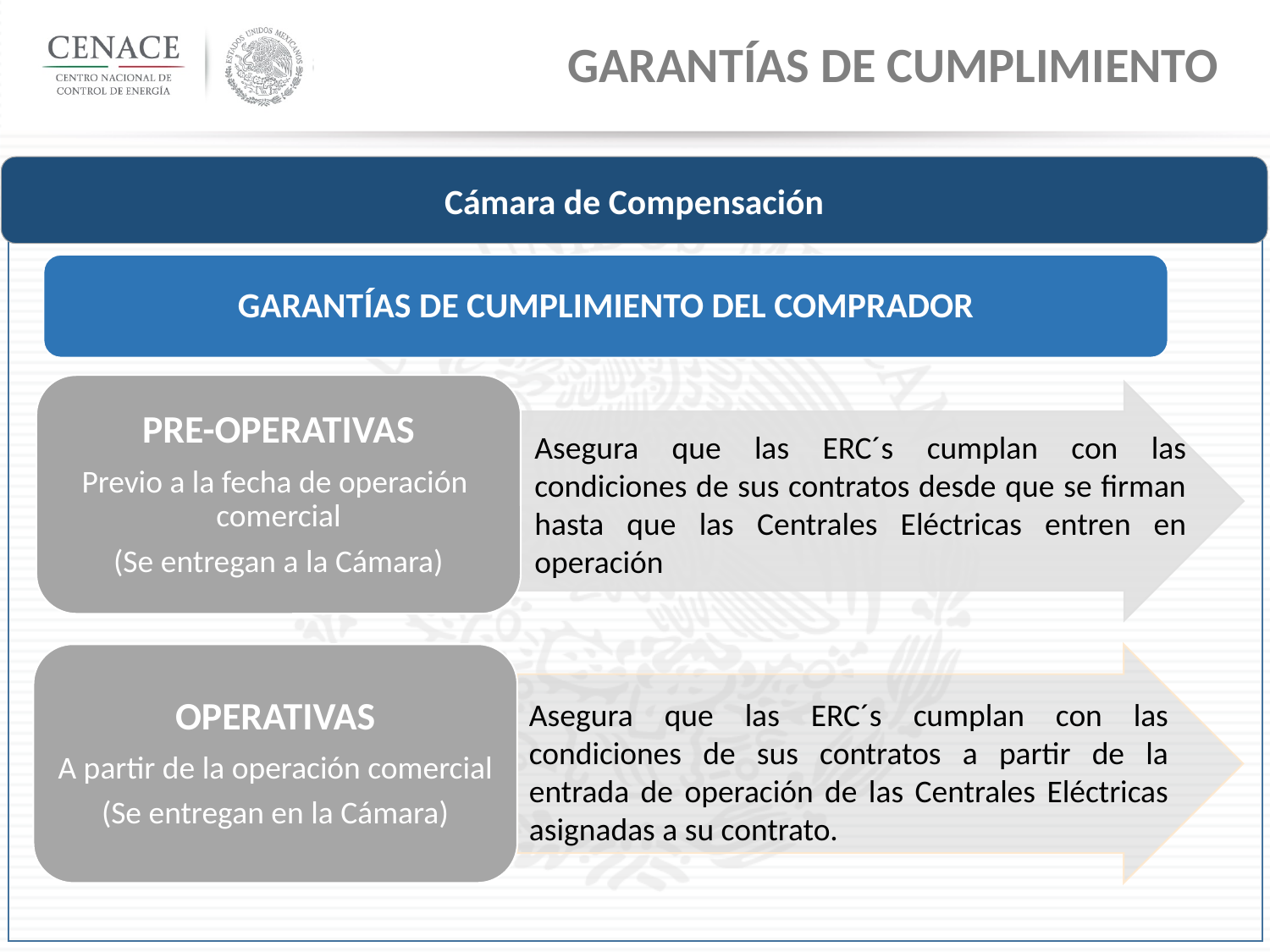

Garantías de Cumplimiento
Cámara de Compensación

GARANTÍAS DE CUMPLIMIENTO DEL COMPRADOR
Pre-operativas
Previo a la fecha de operación  comercial
(Se entregan a la Cámara)
Operativas
A partir de la operación comercial
(Se entregan en la Cámara)
Asegura que las ERC´s cumplan con las condiciones de sus contratos desde que se firman hasta que las Centrales Eléctricas entren en operación
Asegura que las ERC´s cumplan con las condiciones de sus contratos a partir de la entrada de operación de las Centrales Eléctricas asignadas a su contrato.
20